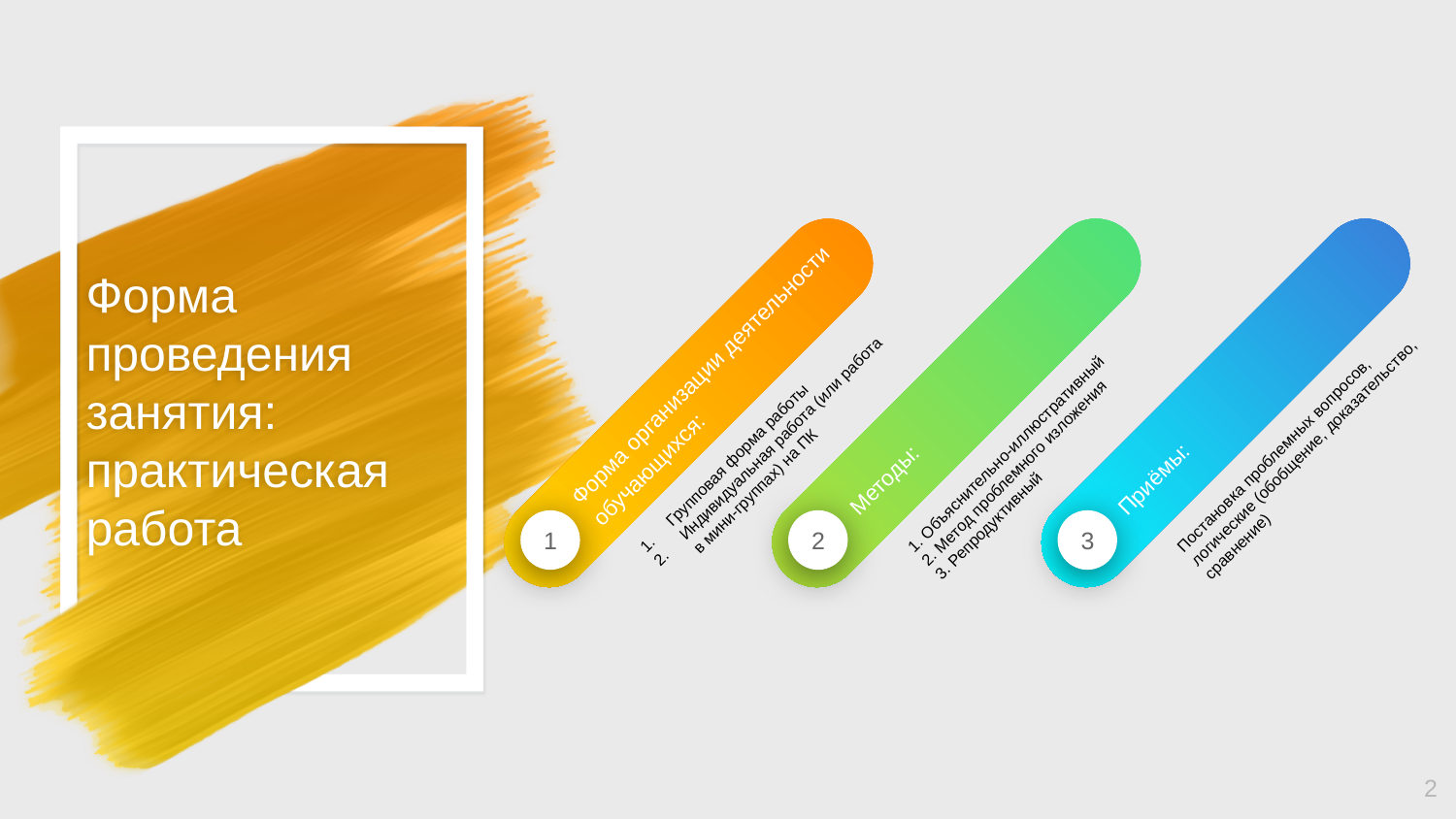

# Форма проведения занятия: практическая работа

Методы:
1. Объяснительно-иллюстративный
2. Метод проблемного изложения
3. Репродуктивный
2

Приёмы:
Постановка проблемных вопросов, логические (обобщение, доказательство, сравнение)
3

Форма организации деятельности обучающихся:
Групповая форма работы
Индивидуальная работа (или работа в мини-группах) на ПК
1
2